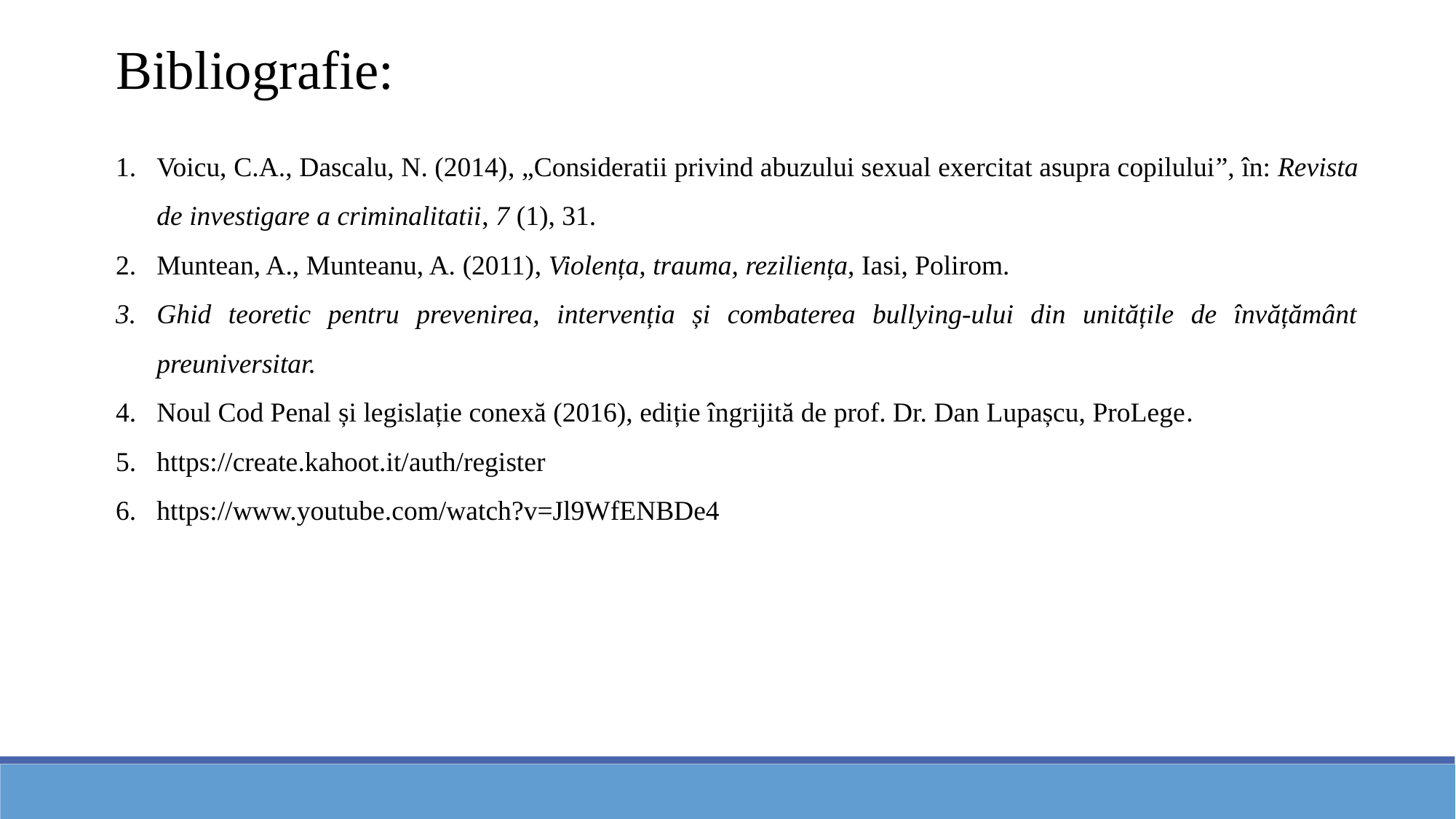

Bibliografie:

Voicu, C.A., Dascalu, N. (2014), „Consideratii privind abuzului sexual exercitat asupra copilului”, în: Revista de investigare a criminalitatii, 7 (1), 31.
Muntean, A., Munteanu, A. (2011), Violența, trauma, reziliența, Iasi, Polirom.
Ghid teoretic pentru prevenirea, intervenția și combaterea bullying-ului din unitățile de învățământ preuniversitar.
Noul Cod Penal și legislație conexă (2016), ediție îngrijită de prof. Dr. Dan Lupașcu, ProLege.
https://create.kahoot.it/auth/register
https://www.youtube.com/watch?v=Jl9WfENBDe4